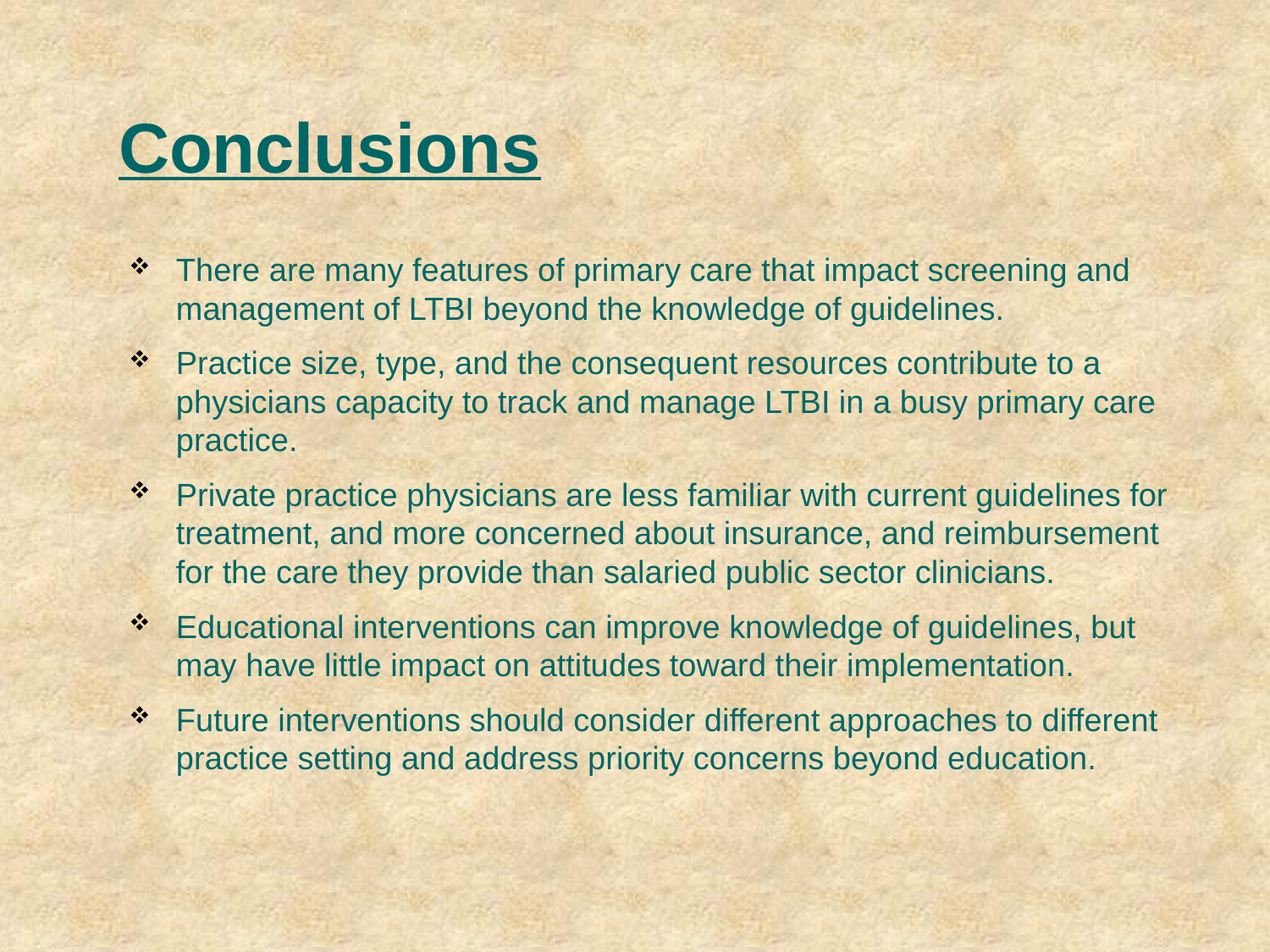

# Conclusions
There are many features of primary care that impact screening and management of LTBI beyond the knowledge of guidelines.
Practice size, type, and the consequent resources contribute to a physicians capacity to track and manage LTBI in a busy primary care practice.
Private practice physicians are less familiar with current guidelines for treatment, and more concerned about insurance, and reimbursement for the care they provide than salaried public sector clinicians.
Educational interventions can improve knowledge of guidelines, but may have little impact on attitudes toward their implementation.
Future interventions should consider different approaches to different practice setting and address priority concerns beyond education.